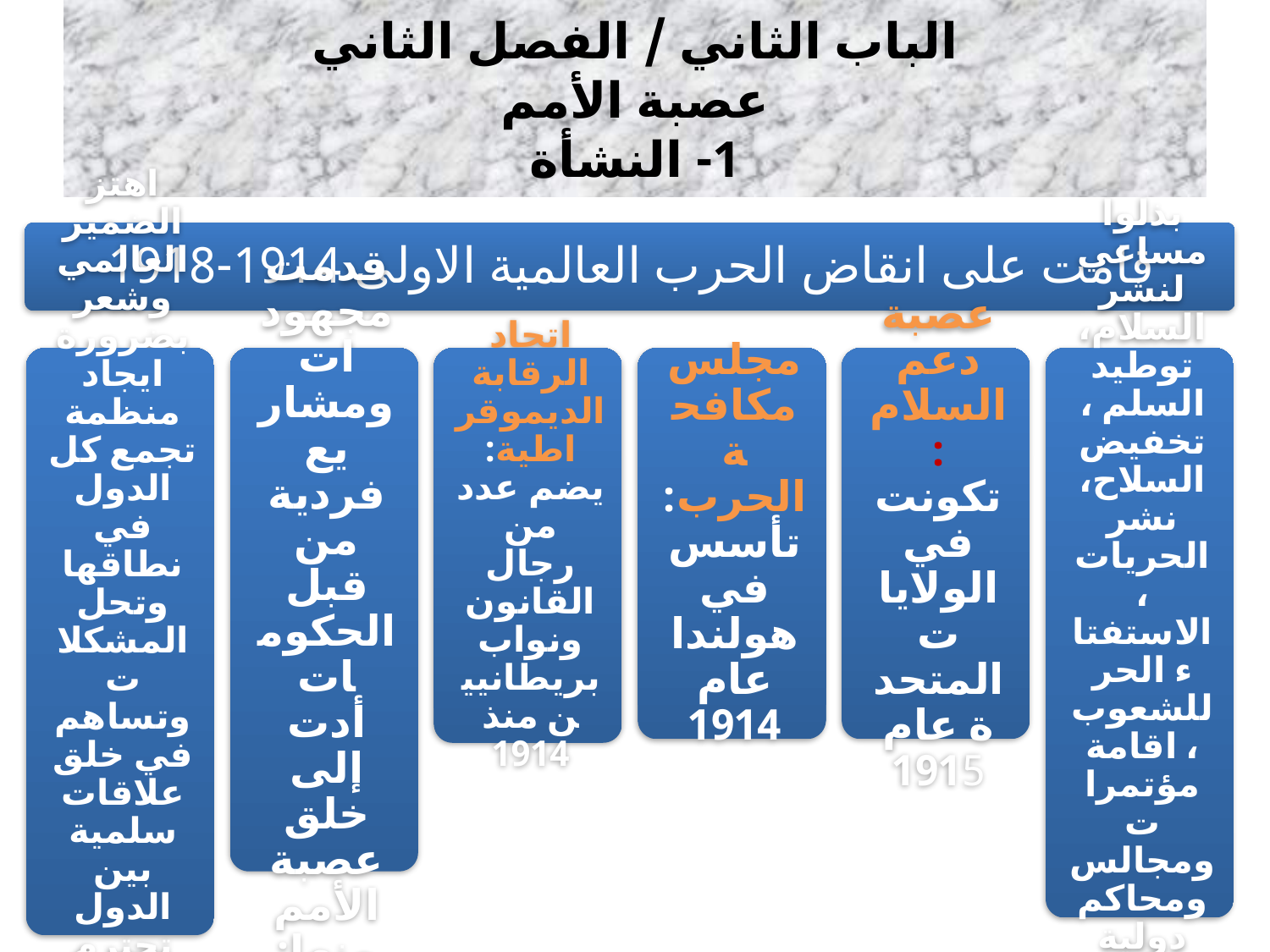

# الباب الثاني / الفصل الثاني عصبة الأمم 1- النشأة
قامت على انقاض الحرب العالمية الاولى 1914-1918
اهتز الضمير العالمي وشعر بضرورة ايجاد منظمة تجمع كل الدول في نطاقها وتحل المشكلات وتساهم في خلق علاقات سلمية بين الدول تحترم فيها قواعد القانون الدولي.
قدمت مجهودات ومشاريع فردية من قبل الحكومات أدت إلى خلق عصبة الأمم منها:
اتحاد الرقابة الديموقراطية: يضم عدد من رجال القانون ونواب بريطانيين منذ 1914
مجلس مكافحة الحرب: تأسس في هولندا عام 1914
عصبة دعم السلام: تكونت في الولايات المتحدة عام 1915
بذلوا مساعي لنشر السلام، توطيد السلم ، تخفيض السلاح، نشر الحريات ، الاستفتاء الحر للشعوب، اقامة مؤتمرات ومجالس ومحاكم دولية للوصول الى الاهداف